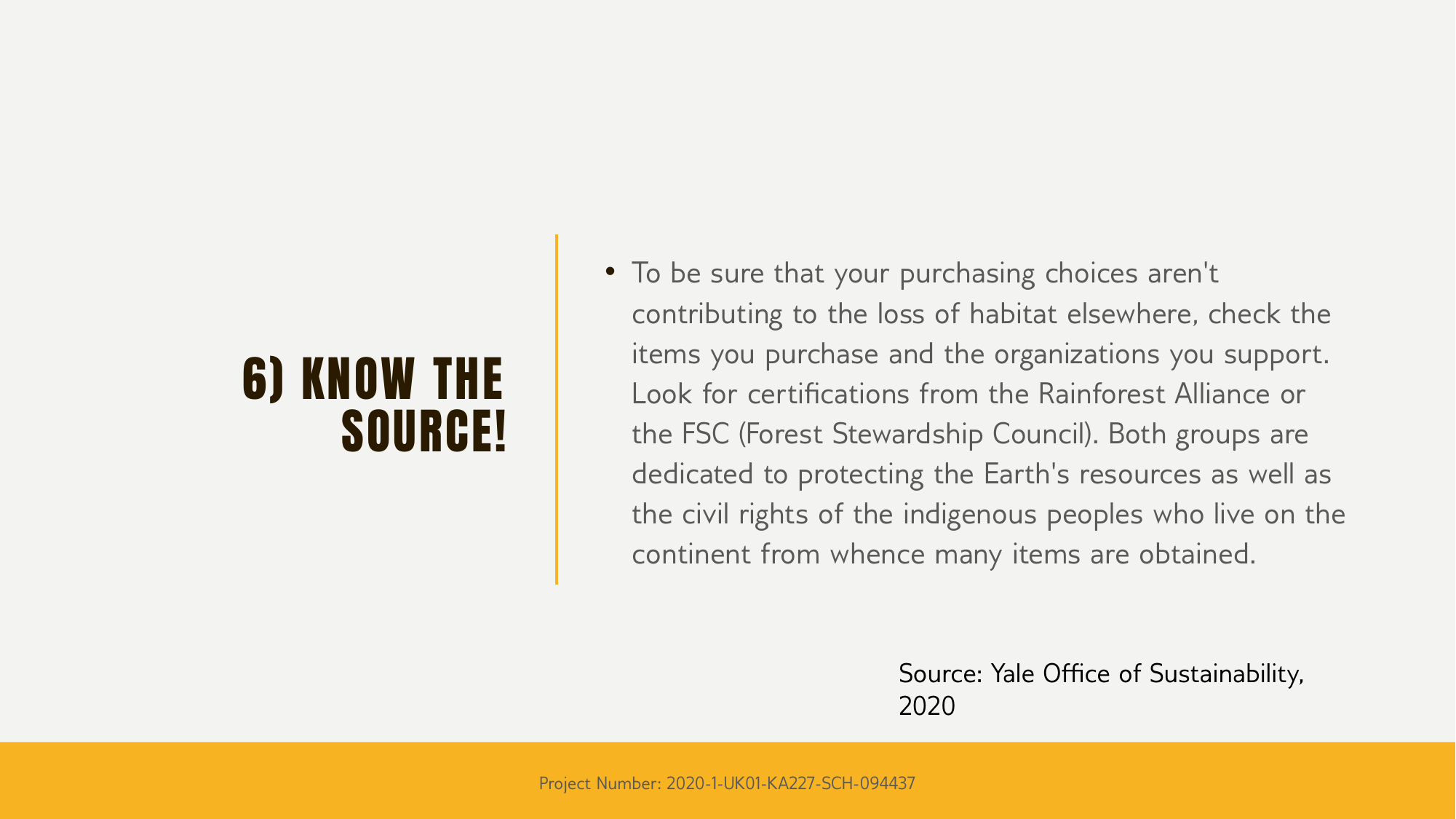

# 6) Know the source!
To be sure that your purchasing choices aren't contributing to the loss of habitat elsewhere, check the items you purchase and the organizations you support. Look for certifications from the Rainforest Alliance or the FSC (Forest Stewardship Council). Both groups are dedicated to protecting the Earth's resources as well as the civil rights of the indigenous peoples who live on the continent from whence many items are obtained.
Source: Yale Office of Sustainability, 2020
Project Number: 2020-1-UK01-KA227-SCH-094437